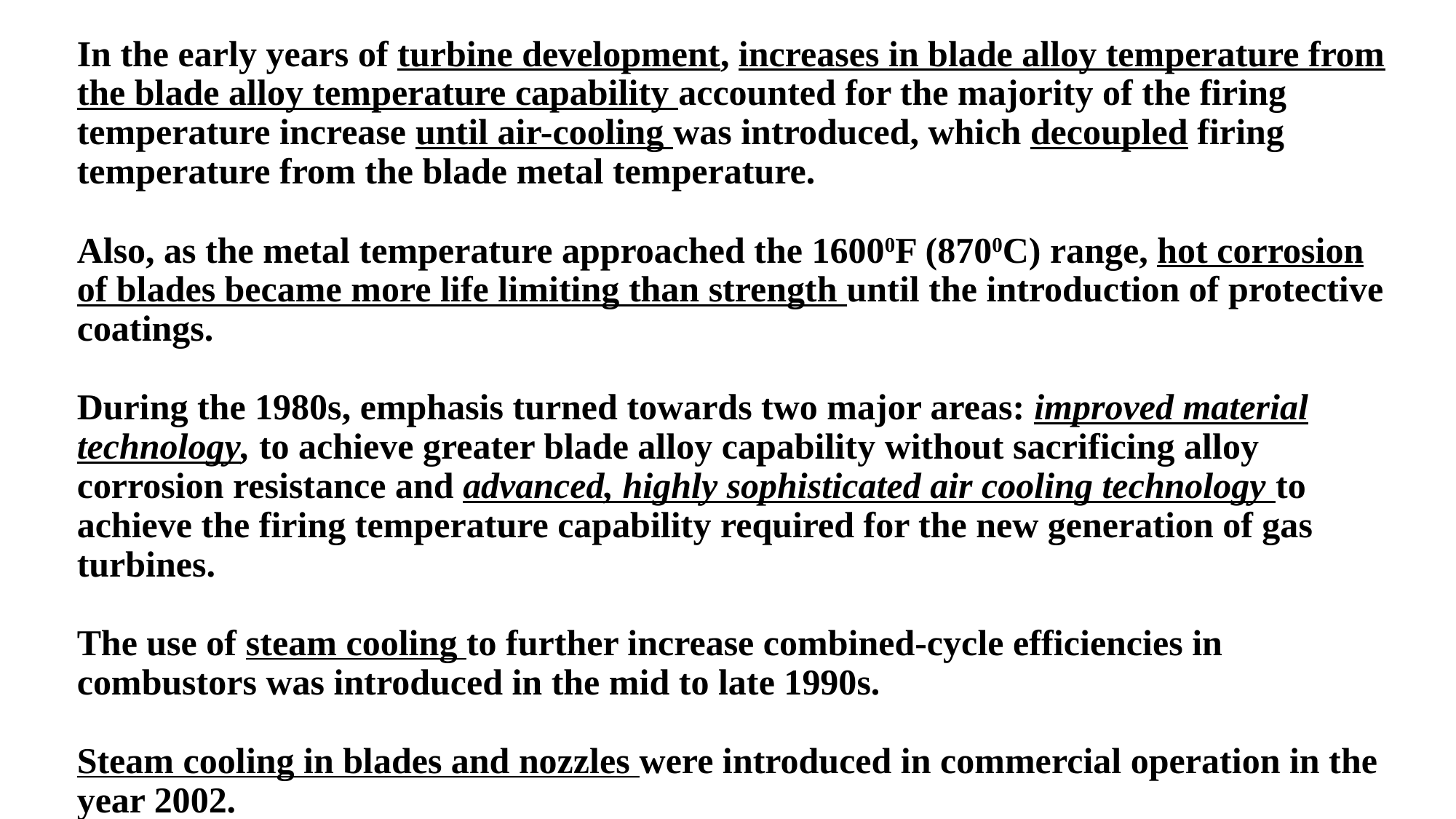

# In the early years of turbine development, increases in blade alloy temperature from the blade alloy temperature capability accounted for the majority of the firing temperature increase until air-cooling was introduced, which decoupled firing temperature from the blade metal temperature. Also, as the metal temperature approached the 16000F (8700C) range, hot corrosion of blades became more life limiting than strength until the introduction of protective coatings. During the 1980s, emphasis turned towards two major areas: improved material technology, to achieve greater blade alloy capability without sacrificing alloy corrosion resistance and advanced, highly sophisticated air cooling technology to achieve the firing temperature capability required for the new generation of gas turbines. The use of steam cooling to further increase combined-cycle efficiencies in combustors was introduced in the mid to late 1990s. Steam cooling in blades and nozzles were introduced in commercial operation in the year 2002.